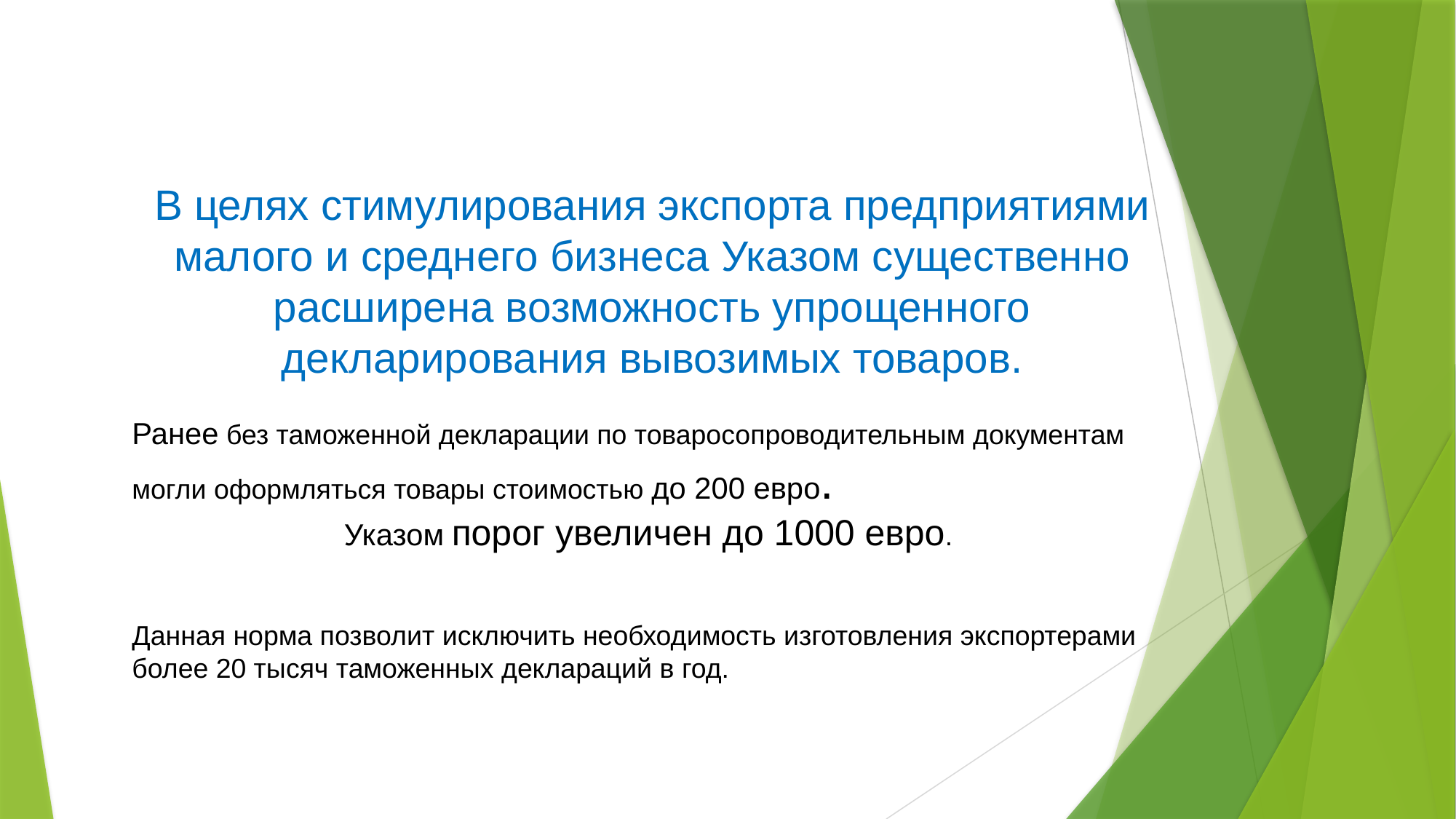

В целях стимулирования экспорта предприятиями малого и среднего бизнеса Указом существенно расширена возможность упрощенного декларирования вывозимых товаров.

Ранее без таможенной декларации по товаросопроводительным документам могли оформляться товары стоимостью до 200 евро.
Указом порог увеличен до 1000 евро.

Данная норма позволит исключить необходимость изготовления экспортерами более 20 тысяч таможенных деклараций в год.